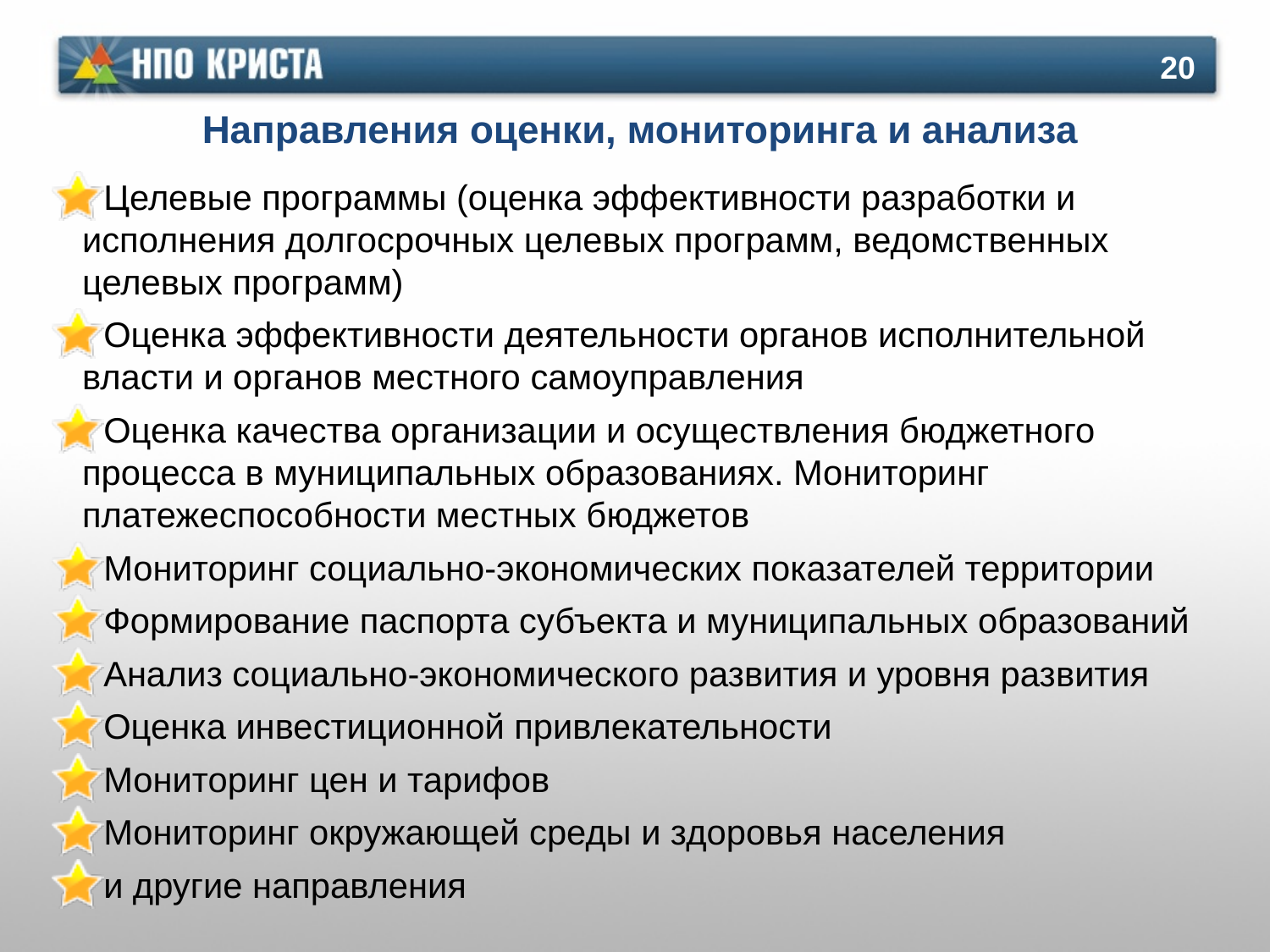

20
Направления оценки, мониторинга и анализа
Целевые программы (оценка эффективности разработки и исполнения долгосрочных целевых программ, ведомственных целевых программ)
Оценка эффективности деятельности органов исполнительной власти и органов местного самоуправления
Оценка качества организации и осуществления бюджетного процесса в муниципальных образованиях. Мониторинг платежеспособности местных бюджетов
Мониторинг социально-экономических показателей территории
Формирование паспорта субъекта и муниципальных образований
Анализ социально-экономического развития и уровня развития
Оценка инвестиционной привлекательности
Мониторинг цен и тарифов
Мониторинг окружающей среды и здоровья населения
и другие направления